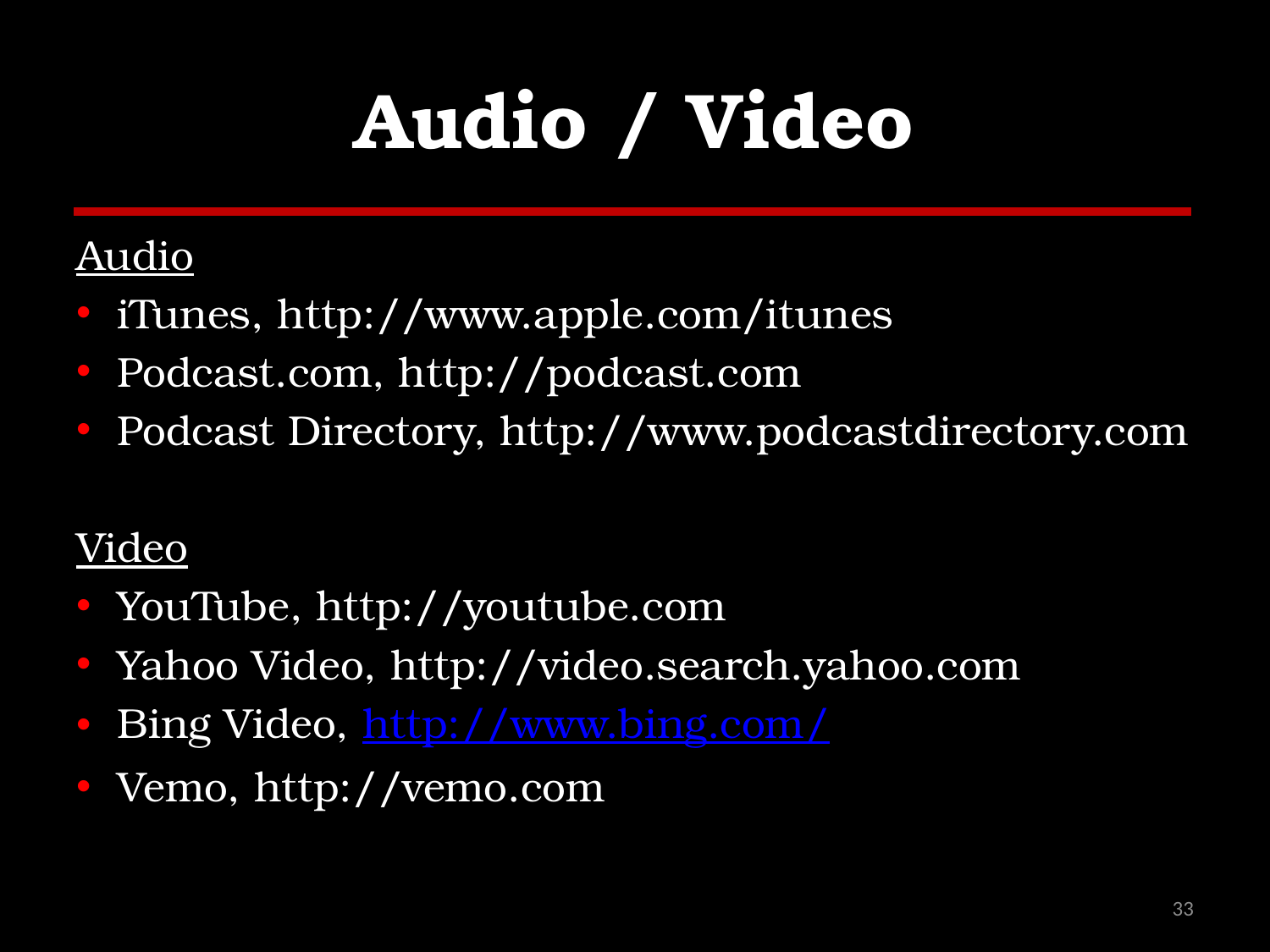

# Audio / Video
Audio
iTunes, http://www.apple.com/itunes
Podcast.com, http://podcast.com
Podcast Directory, http://www.podcastdirectory.com

Video
YouTube, http://youtube.com
Yahoo Video, http://video.search.yahoo.com
Bing Video, http://www.bing.com/
Vemo, http://vemo.com
33